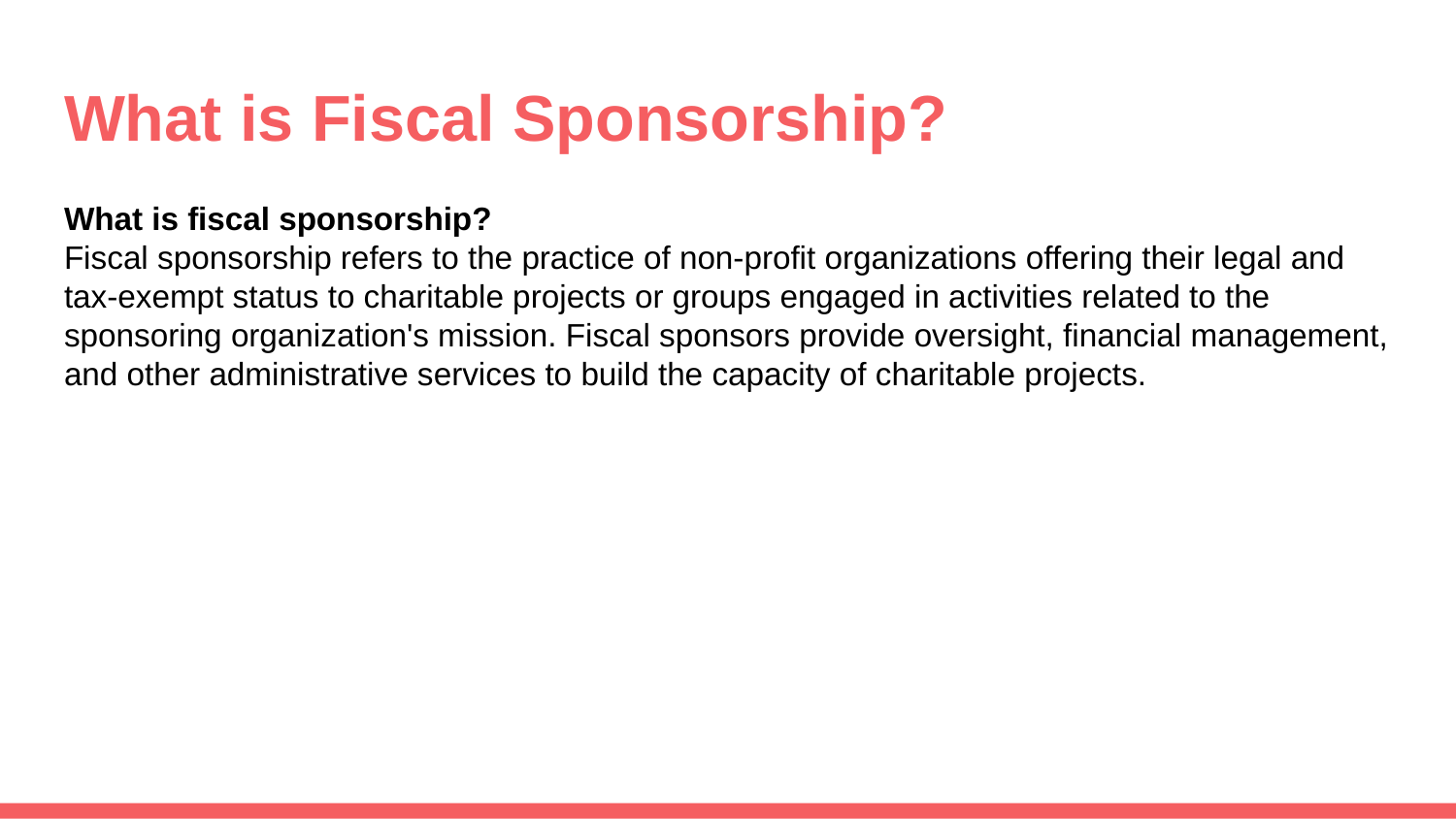

# What is Fiscal Sponsorship?
What is fiscal sponsorship?
Fiscal sponsorship refers to the practice of non-profit organizations offering their legal and tax-exempt status to charitable projects or groups engaged in activities related to the sponsoring organization's mission. Fiscal sponsors provide oversight, financial management, and other administrative services to build the capacity of charitable projects.